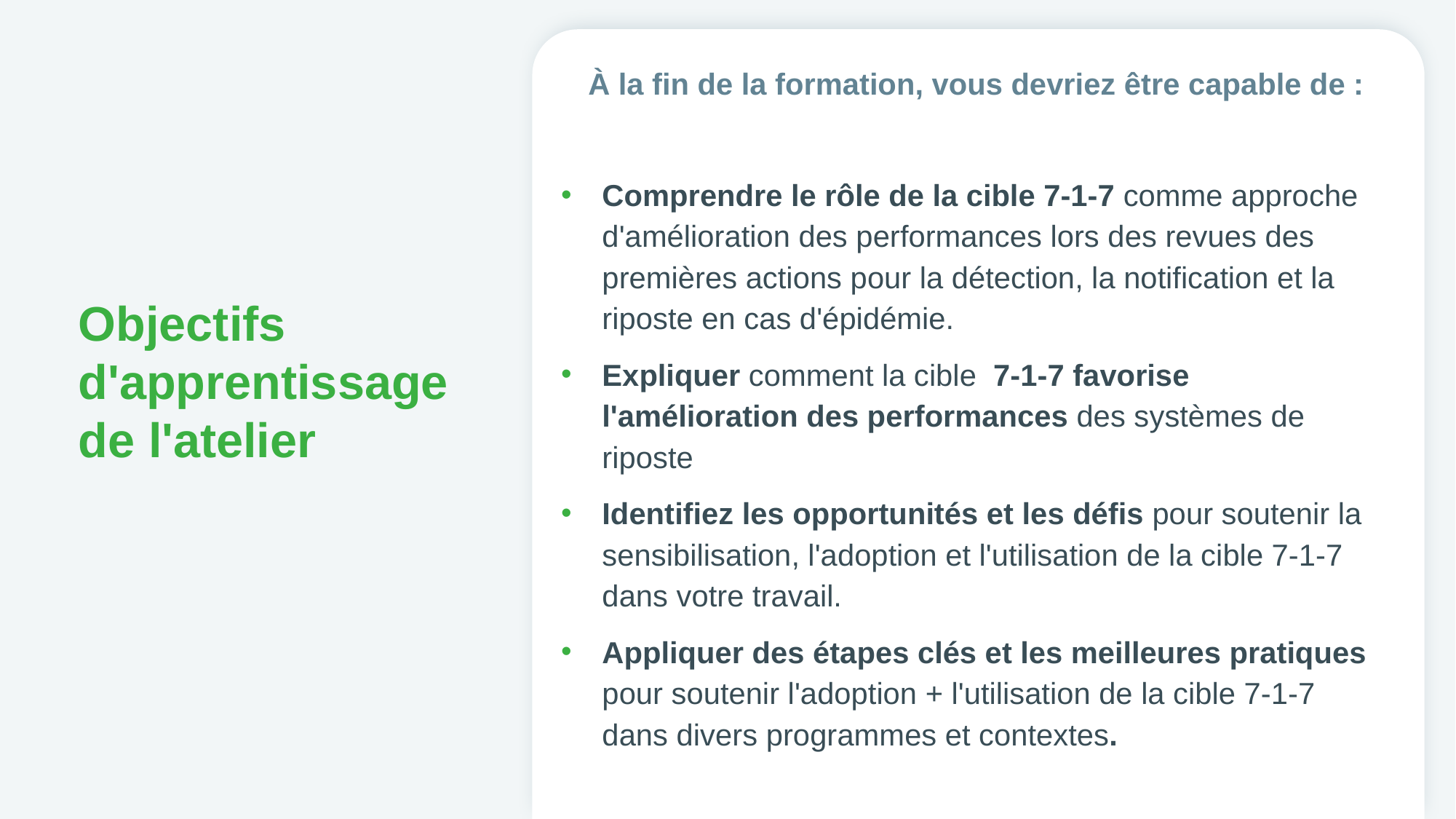

À la fin de la formation, vous devriez être capable de :
Comprendre le rôle de la cible 7-1-7 comme approche d'amélioration des performances lors des revues des premières actions pour la détection, la notification et la riposte en cas d'épidémie.
Expliquer comment la cible  7-1-7 favorise l'amélioration des performances des systèmes de riposte
Identifiez les opportunités et les défis pour soutenir la sensibilisation, l'adoption et l'utilisation de la cible 7-1-7 dans votre travail.
Appliquer des étapes clés et les meilleures pratiques pour soutenir l'adoption + l'utilisation de la cible 7-1-7 dans divers programmes et contextes.

# Objectifs d'apprentissage de l'atelier